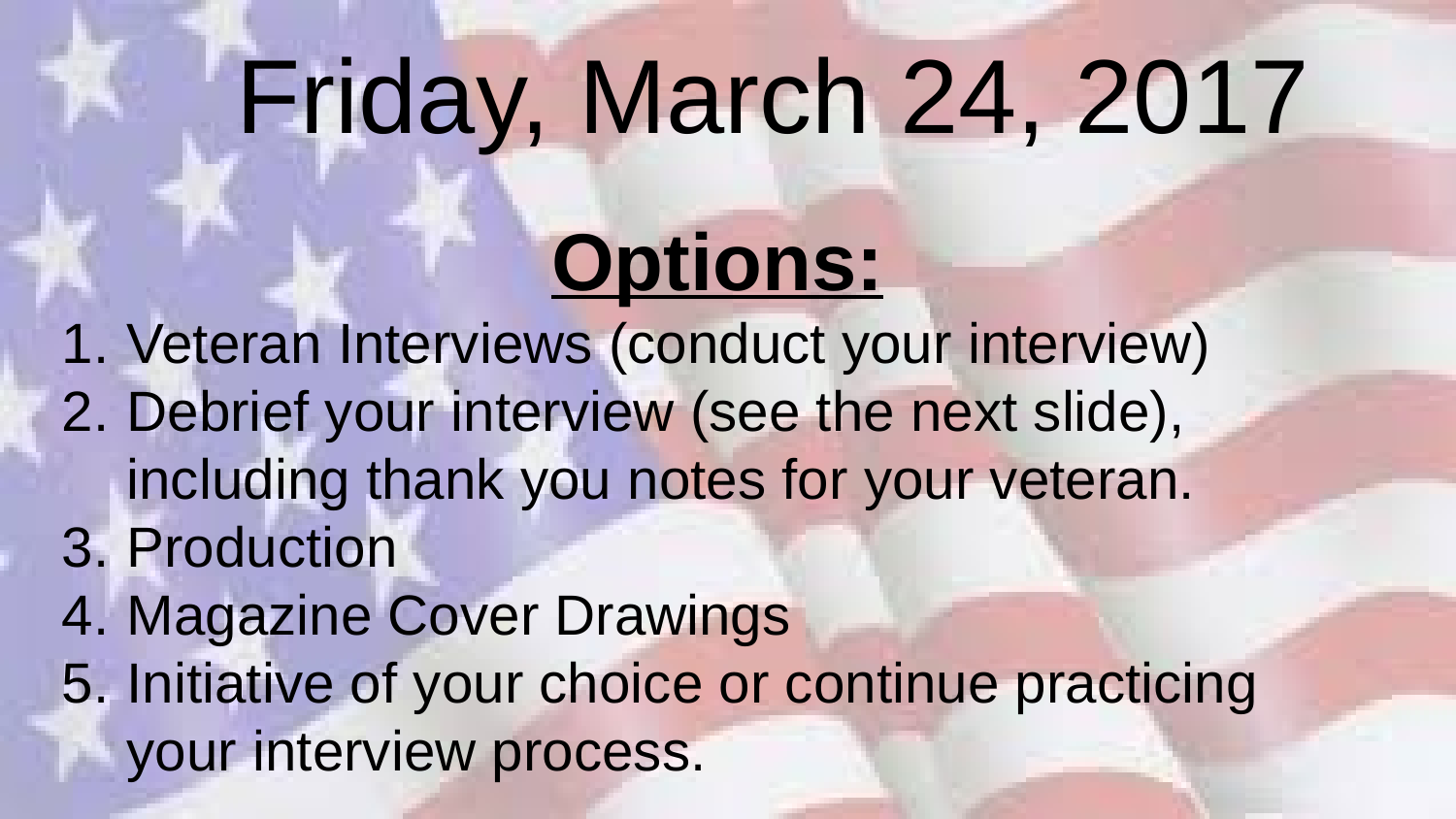

# Friday, March 24, 2017
Options:
Veteran Interviews (conduct your interview)
Debrief your interview (see the next slide), including thank you notes for your veteran.
Production
Magazine Cover Drawings
Initiative of your choice or continue practicing your interview process.